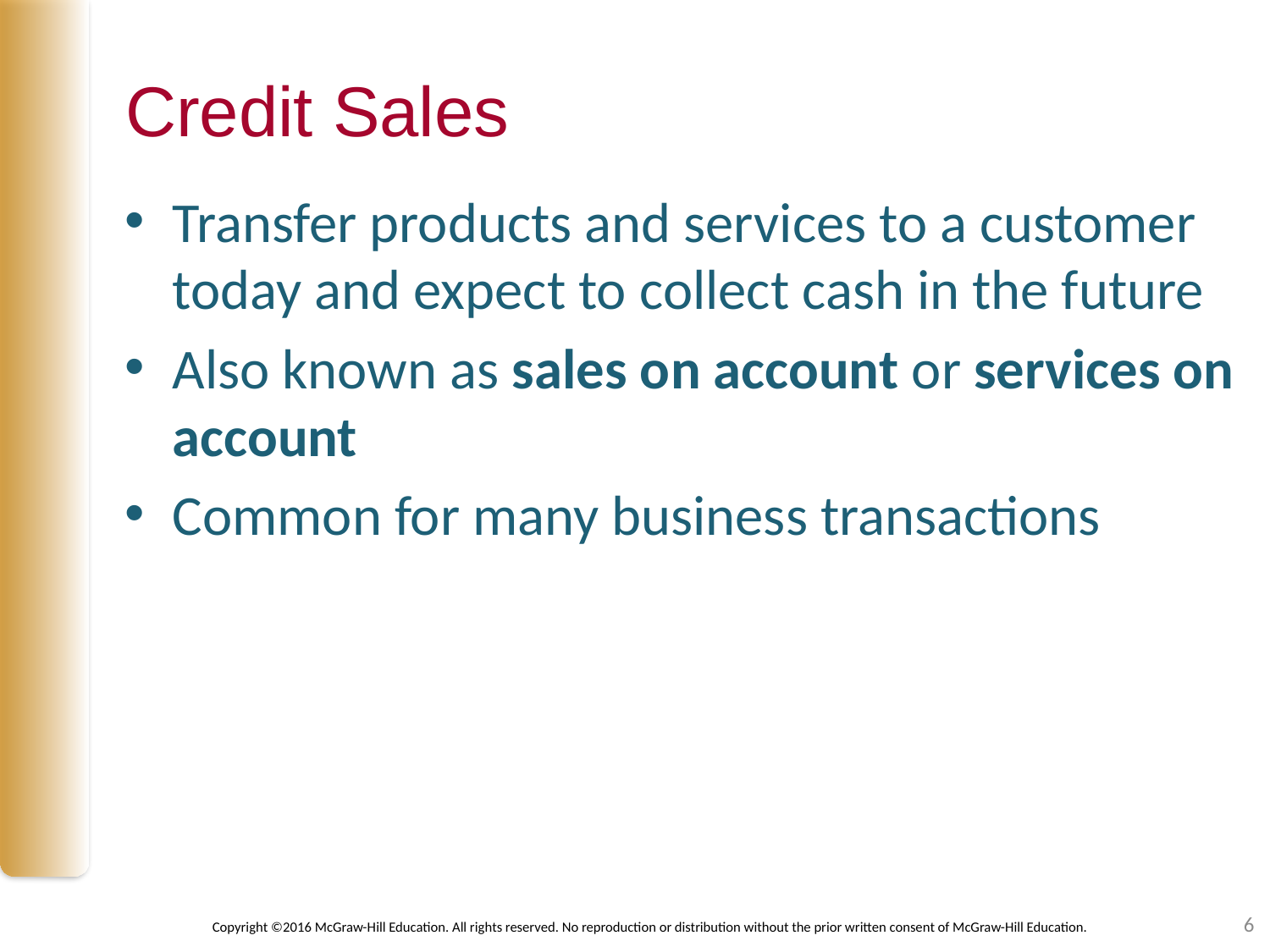

# Credit Sales
Transfer products and services to a customer today and expect to collect cash in the future
Also known as sales on account or services on account
Common for many business transactions
6
Copyright ©2016 McGraw-Hill Education. All rights reserved. No reproduction or distribution without the prior written consent of McGraw-Hill Education.